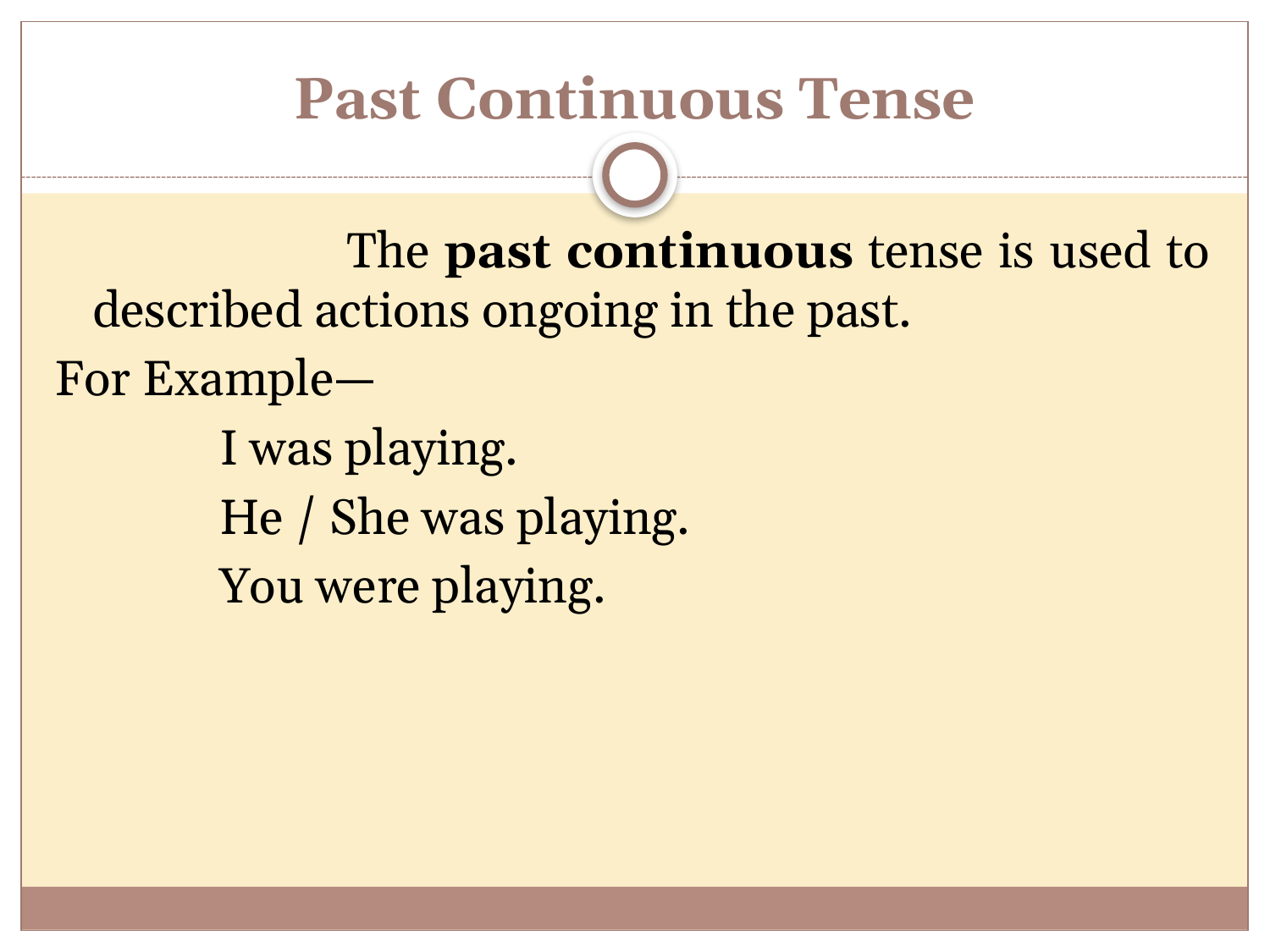

# Past Continuous Tense
			The past continuous tense is used to described actions ongoing in the past.
For Example—
		I was playing.
		He / She was playing.
		You were playing.